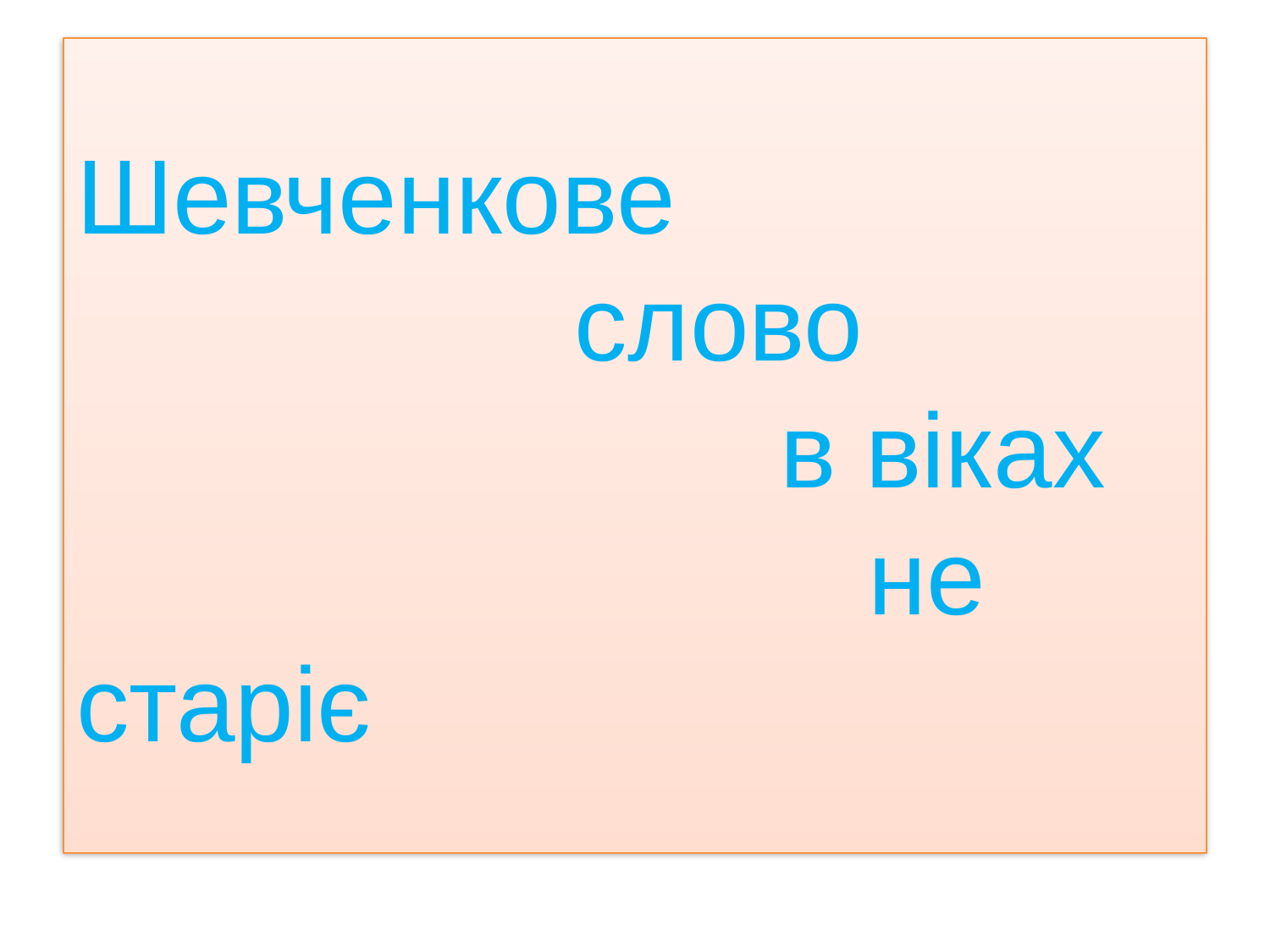

# Шевченкове слово в віках не старіє